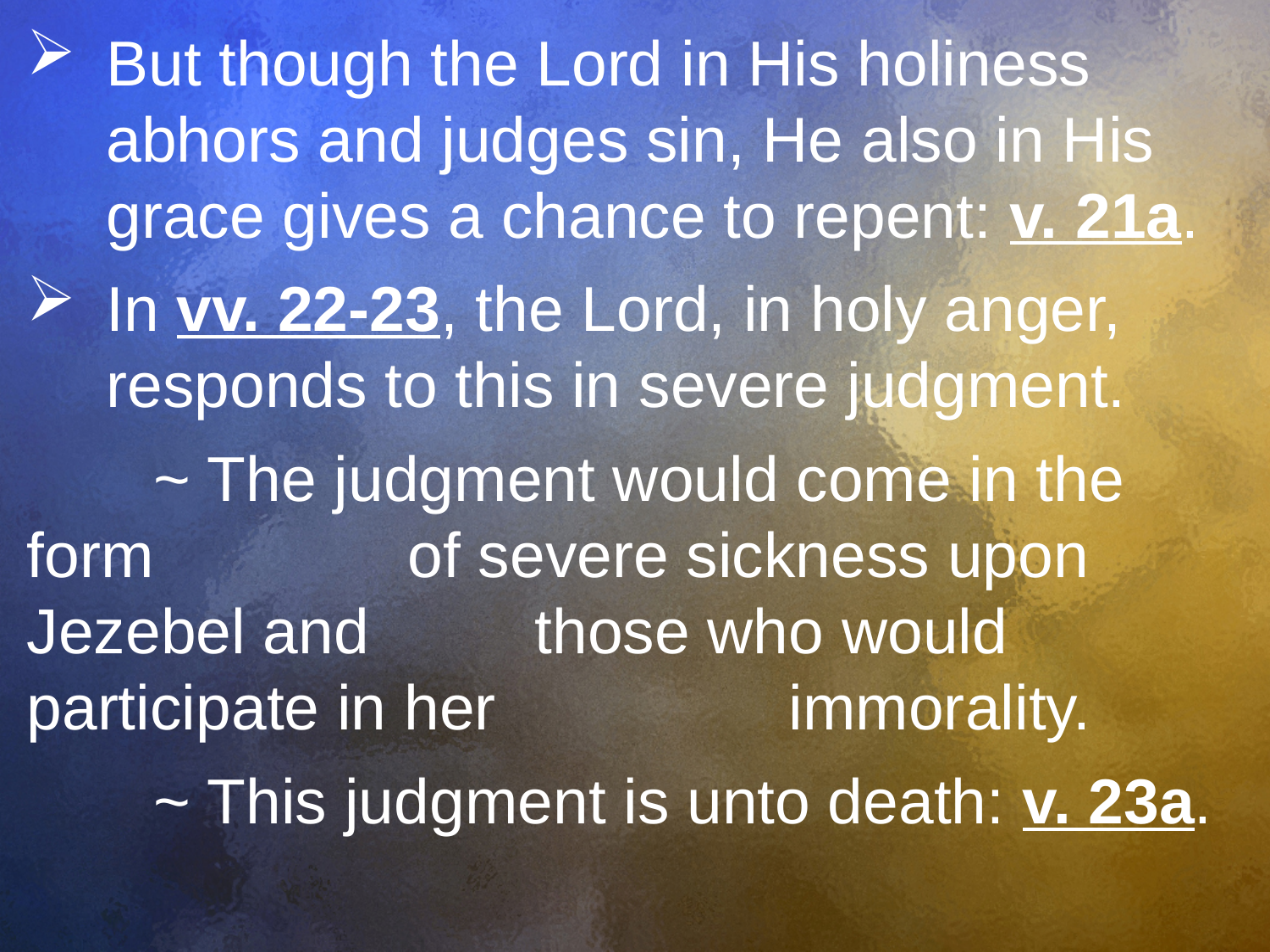

But though the Lord in His holiness abhors and judges sin, He also in His grace gives a chance to repent: v. 21a.
In vv. 22-23, the Lord, in holy anger, responds to this in severe judgment.
	~ The judgment would come in the form 		of severe sickness upon Jezebel and 		those who would participate in her 			immorality.
	~ This judgment is unto death: v. 23a.